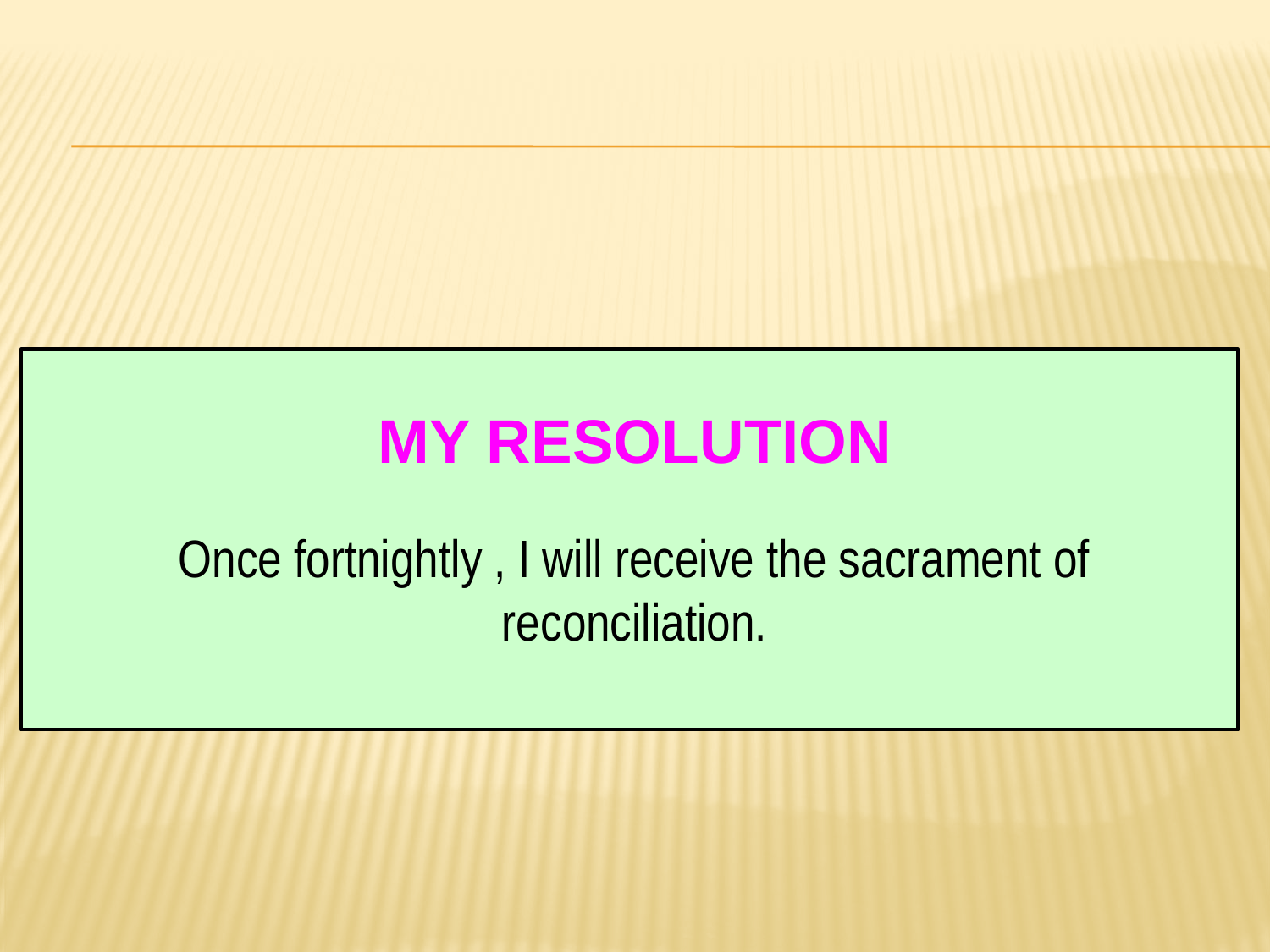

# My Resolution
Once fortnightly , I will receive the sacrament of reconciliation.